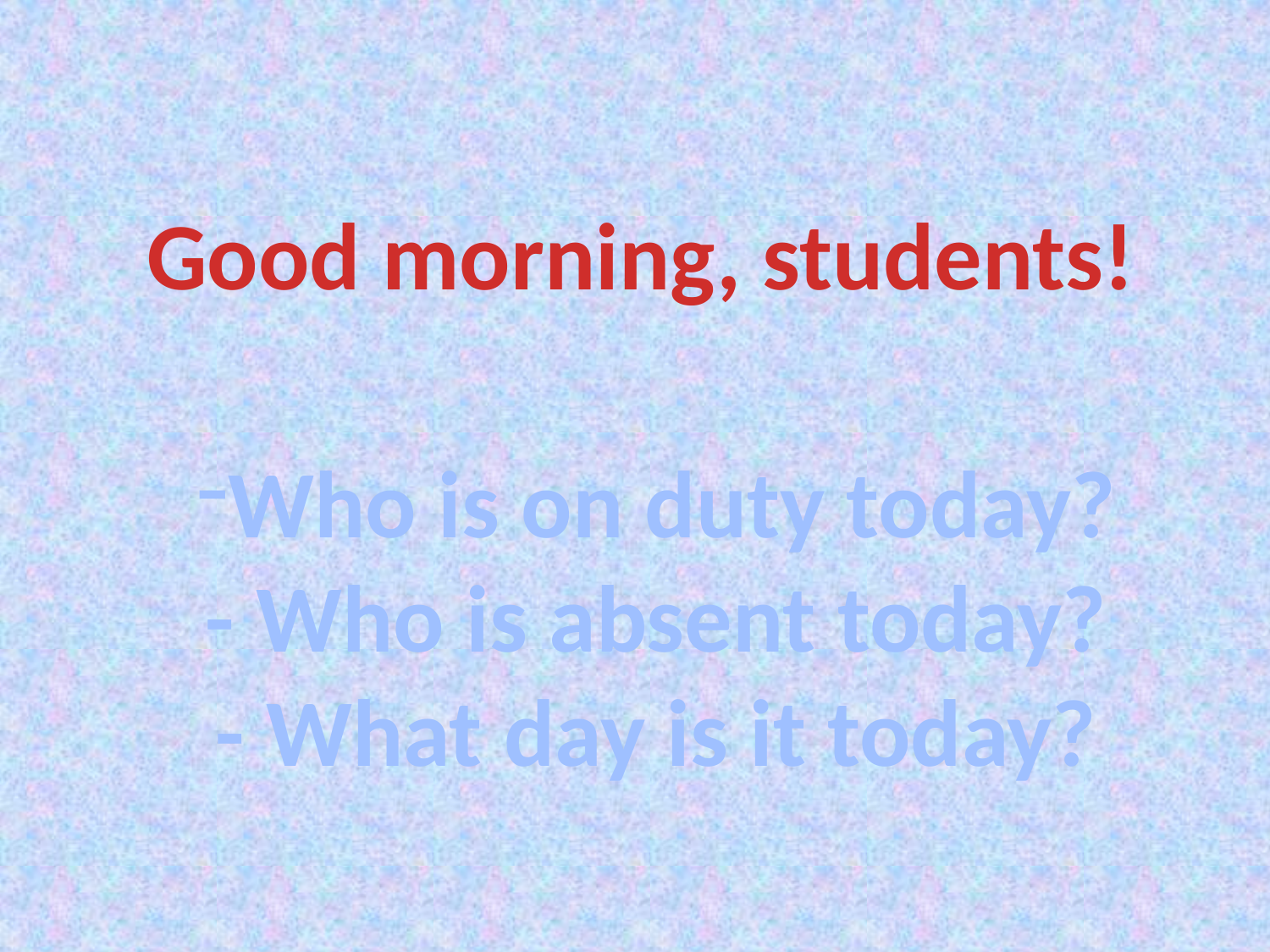

Good morning, students!
Who is on duty today?
- Who is absent today?
- What day is it today?